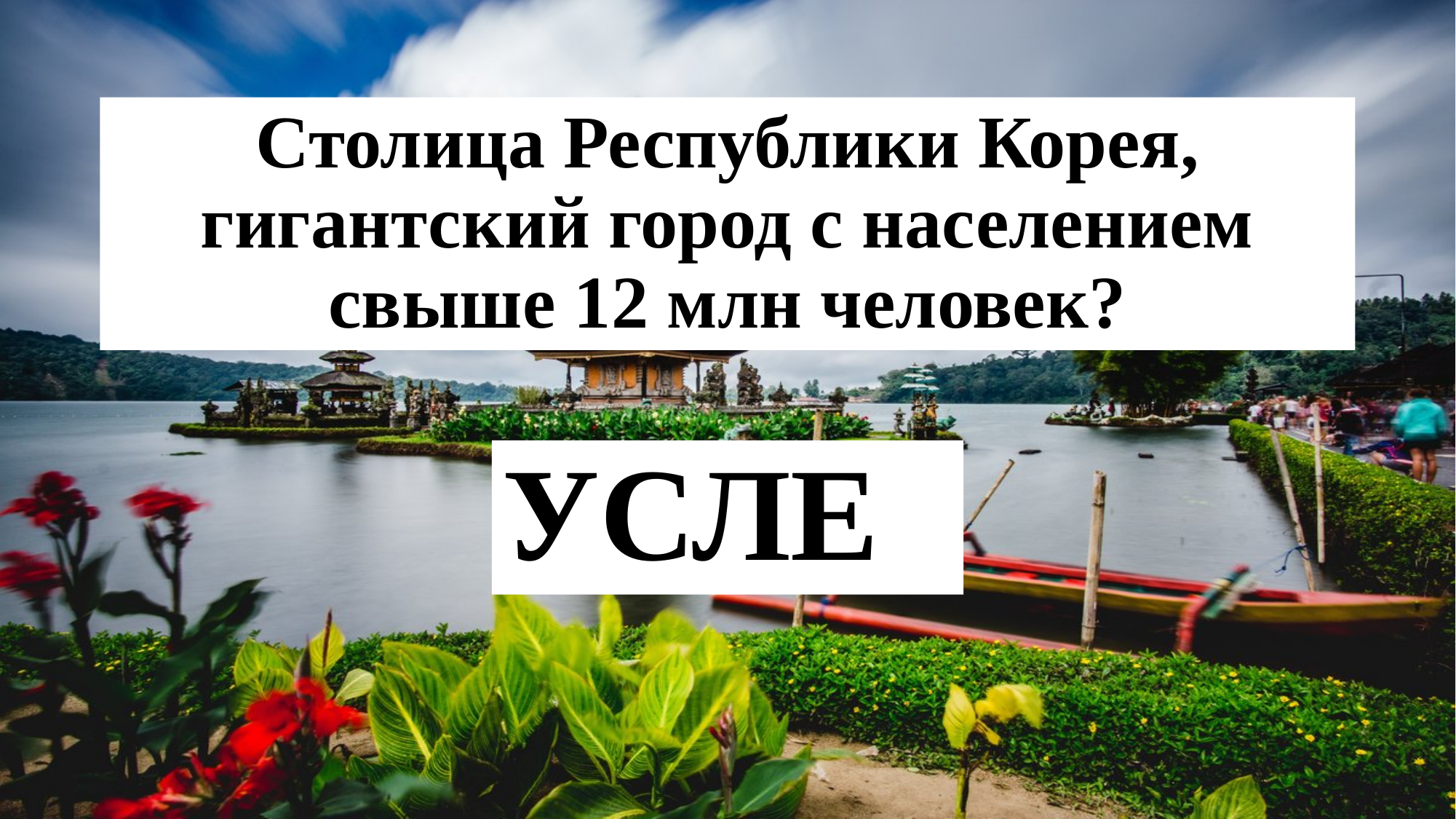

# Столица Республики Корея, гигантский город с населением свыше 12 млн человек?
УСЛЕ